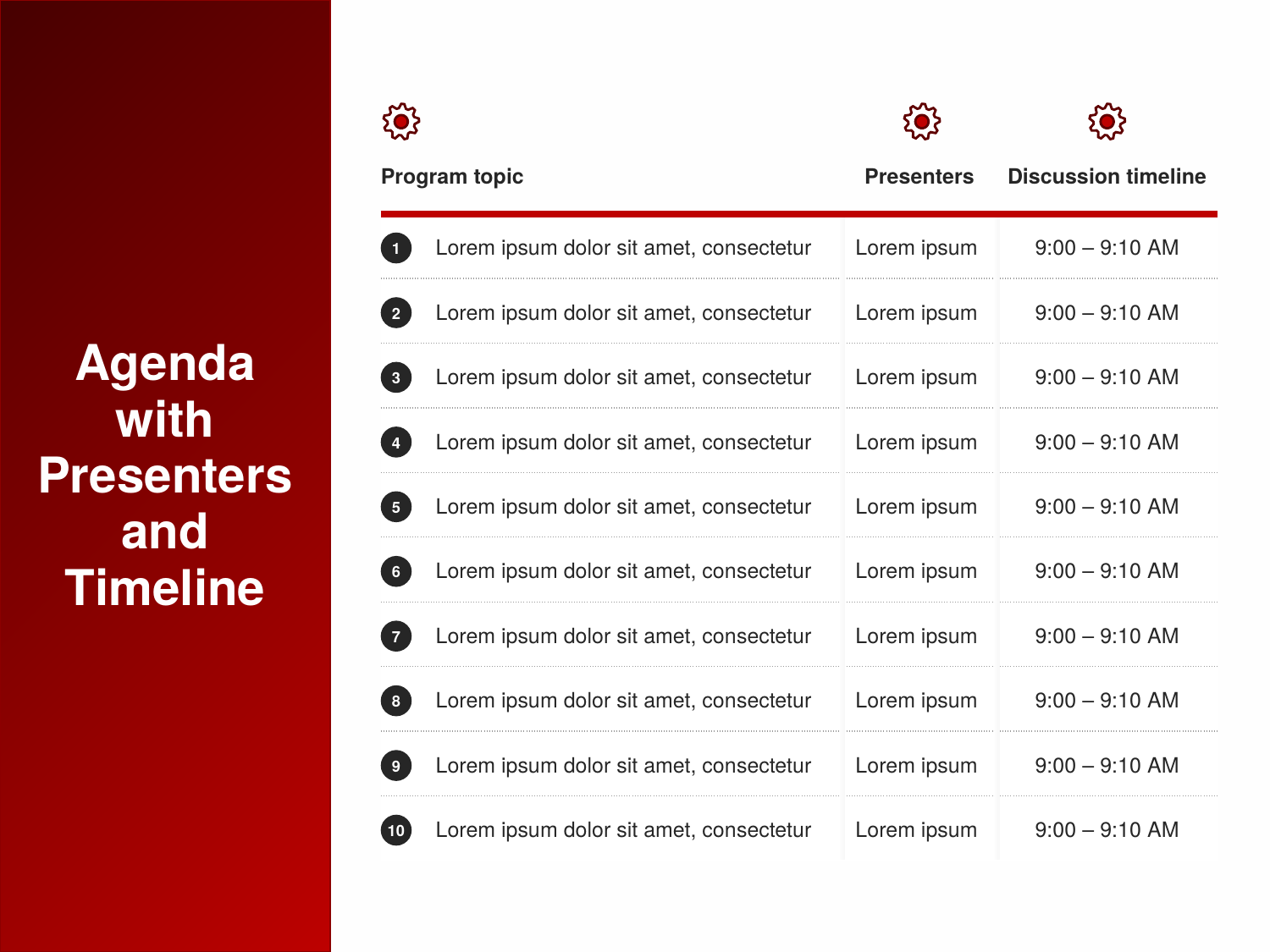

| Program topic | Presenters | Discussion timeline |
| --- | --- | --- |
| Lorem ipsum dolor sit amet, consectetur | Lorem ipsum | 9:00 – 9:10 AM |
| Lorem ipsum dolor sit amet, consectetur | Lorem ipsum | 9:00 – 9:10 AM |
| Lorem ipsum dolor sit amet, consectetur | Lorem ipsum | 9:00 – 9:10 AM |
| Lorem ipsum dolor sit amet, consectetur | Lorem ipsum | 9:00 – 9:10 AM |
| Lorem ipsum dolor sit amet, consectetur | Lorem ipsum | 9:00 – 9:10 AM |
| Lorem ipsum dolor sit amet, consectetur | Lorem ipsum | 9:00 – 9:10 AM |
| Lorem ipsum dolor sit amet, consectetur | Lorem ipsum | 9:00 – 9:10 AM |
| Lorem ipsum dolor sit amet, consectetur | Lorem ipsum | 9:00 – 9:10 AM |
| Lorem ipsum dolor sit amet, consectetur | Lorem ipsum | 9:00 – 9:10 AM |
| Lorem ipsum dolor sit amet, consectetur | Lorem ipsum | 9:00 – 9:10 AM |

1
2
3
Agenda with Presenters and Timeline
4
5
6
7
8
9
10